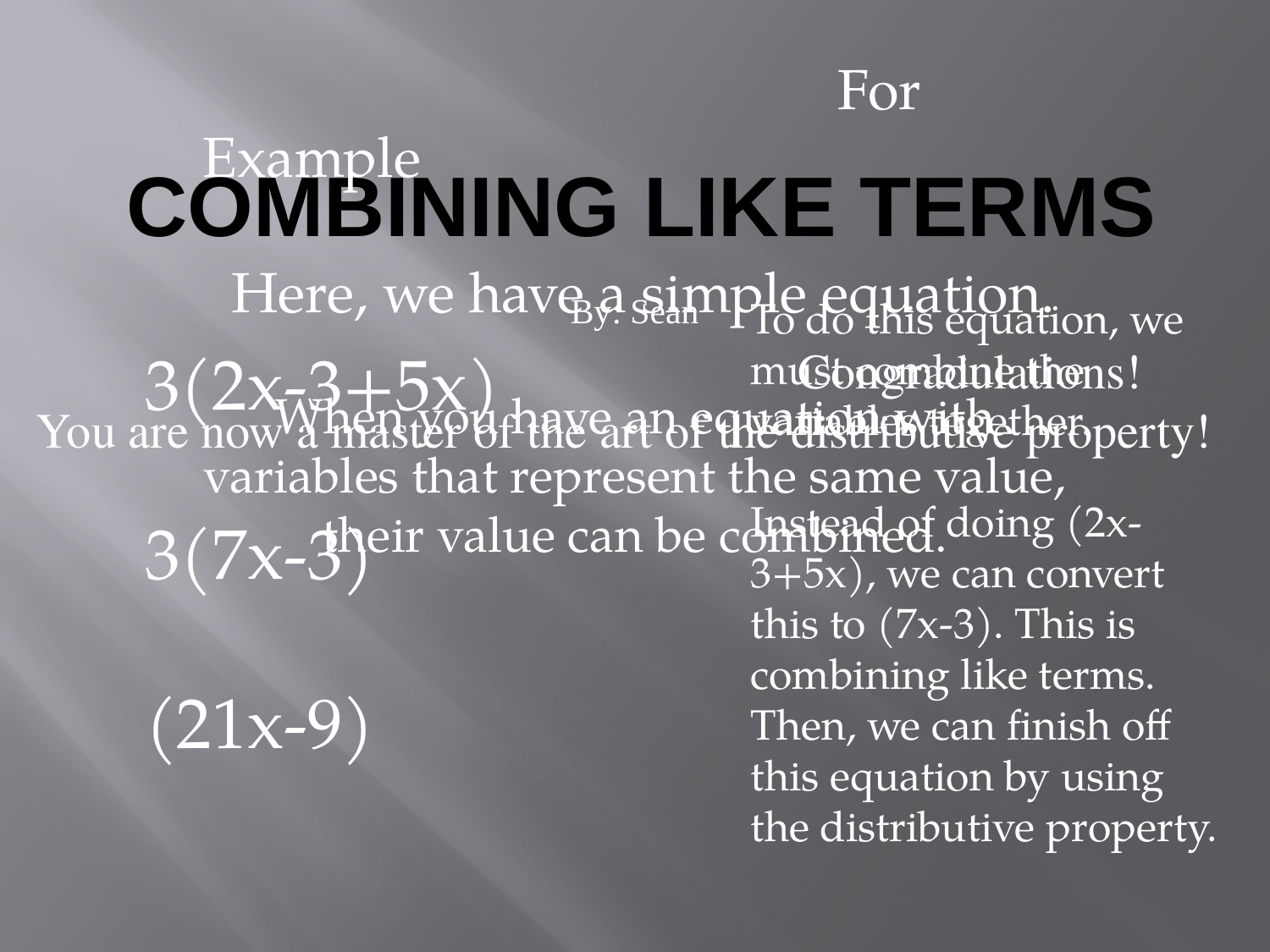

# Combining like terms
					For Example

  Here, we have a simple equation.

To do this equation, we must combine the variables together.

Instead of doing (2x-3+5x), we can convert this to (7x-3). This is combining like terms. Then, we can finish off this equation by using the distributive property.

By: Sean
						Congradulations!
You are now a master of the art of the distributive property!
3(2x-3+5x)

3(7x-3)

(21x-9)

When you have an equation with variables that represent the same value, their value can be combined.